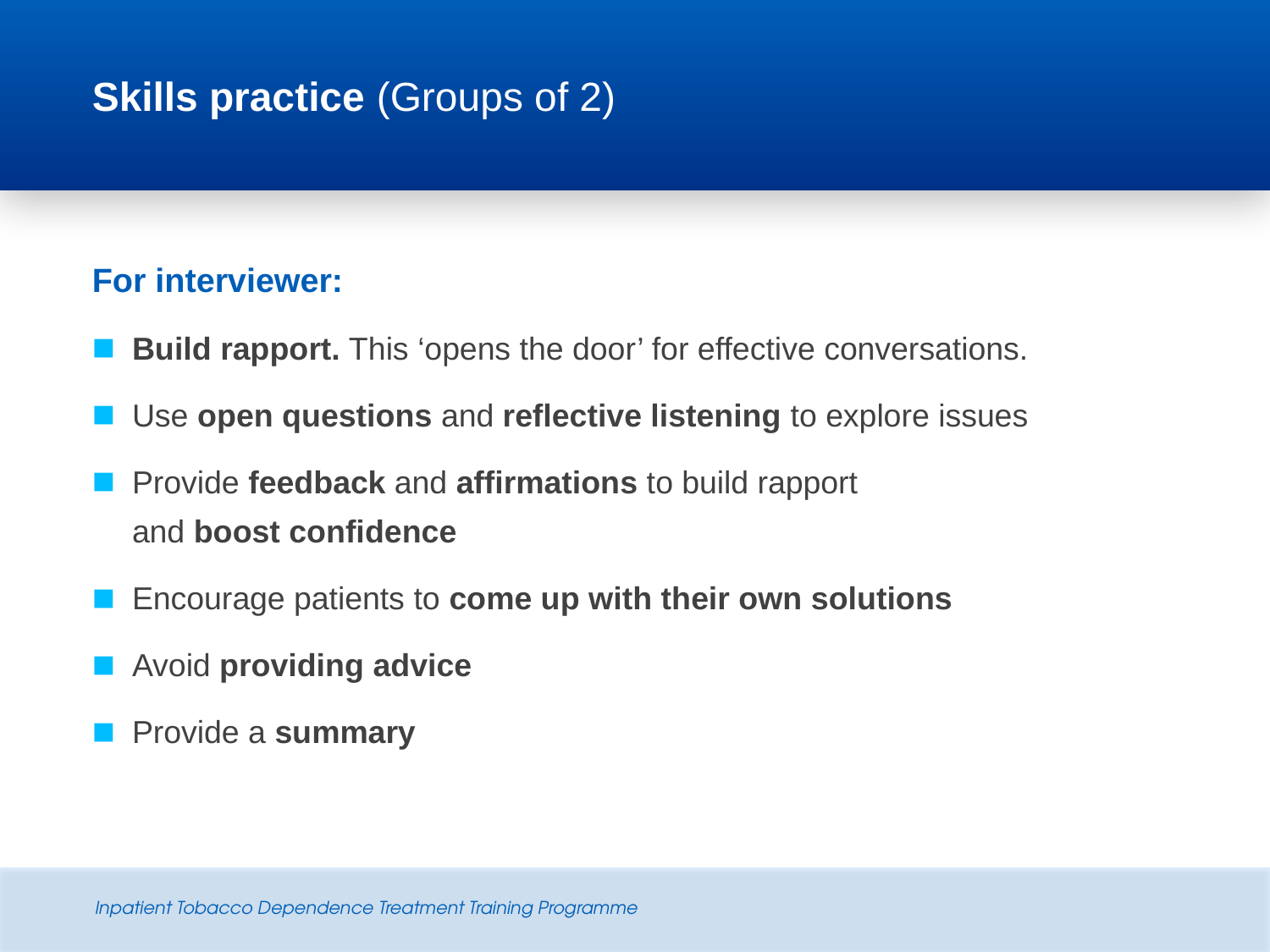

# Skills practice (Groups of 2)
For interviewer:
Build rapport. This ‘opens the door’ for effective conversations.
Use open questions and reflective listening to explore issues
Provide feedback and affirmations to build rapport
and boost confidence
Encourage patients to come up with their own solutions
Avoid providing advice
Provide a summary
Inpatient Tobacco Dependence Treatment Training Programme